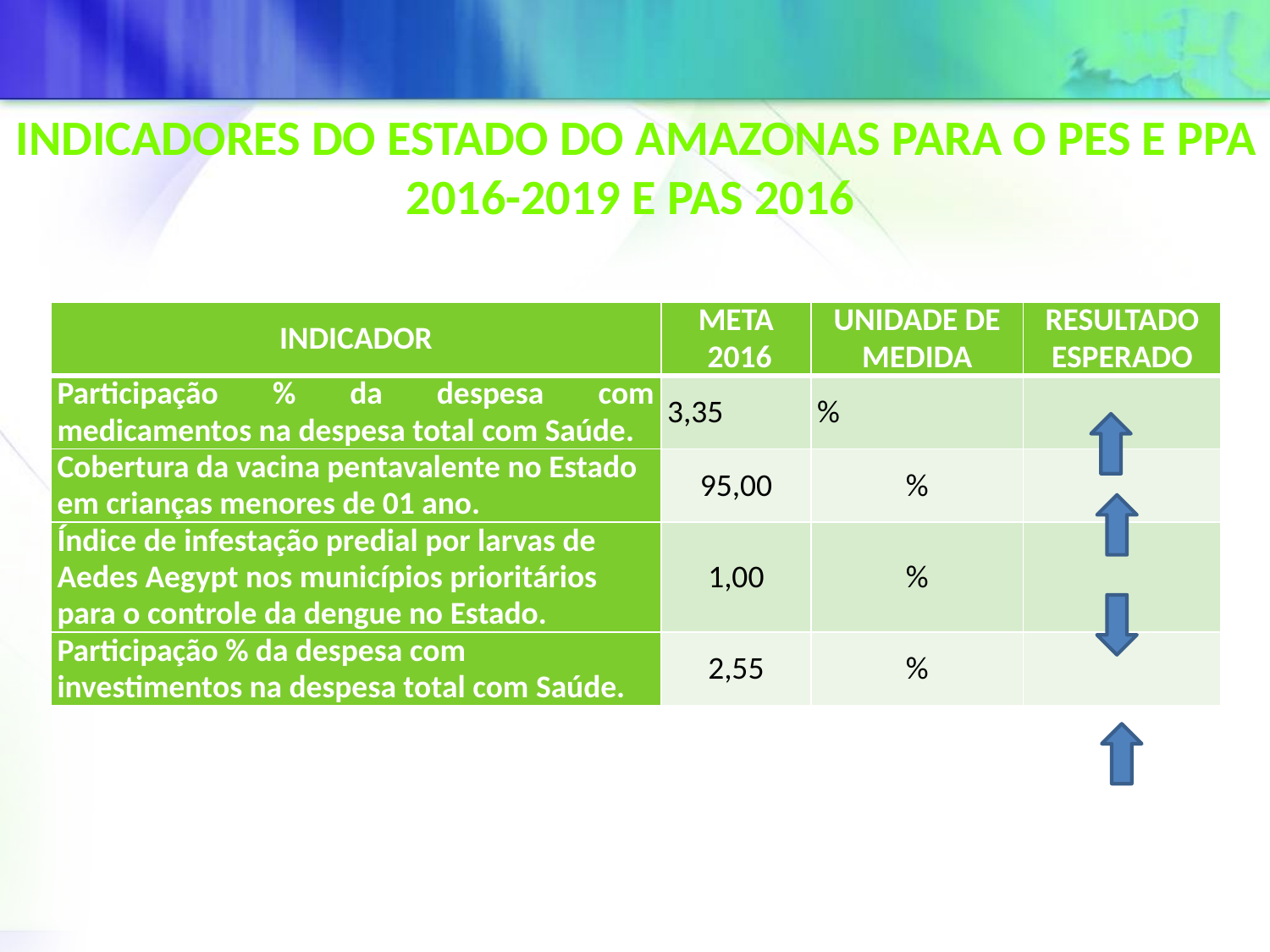

Indicadores do Estado do Amazonas para o pes e ppa 2016-2019 e pas 2016
| INDICADOR | META 2016 | UNIDADE DE MEDIDA | RESULTADO ESPERADO |
| --- | --- | --- | --- |
| Participação % da despesa com medicamentos na despesa total com Saúde. | 3,35 | % |  |
| Cobertura da vacina pentavalente no Estado em crianças menores de 01 ano. | 95,00 | % |  |
| Índice de infestação predial por larvas de Aedes Aegypt nos municípios prioritários para o controle da dengue no Estado. | 1,00 | % |  |
| Participação % da despesa com investimentos na despesa total com Saúde. | 2,55 | % |  |